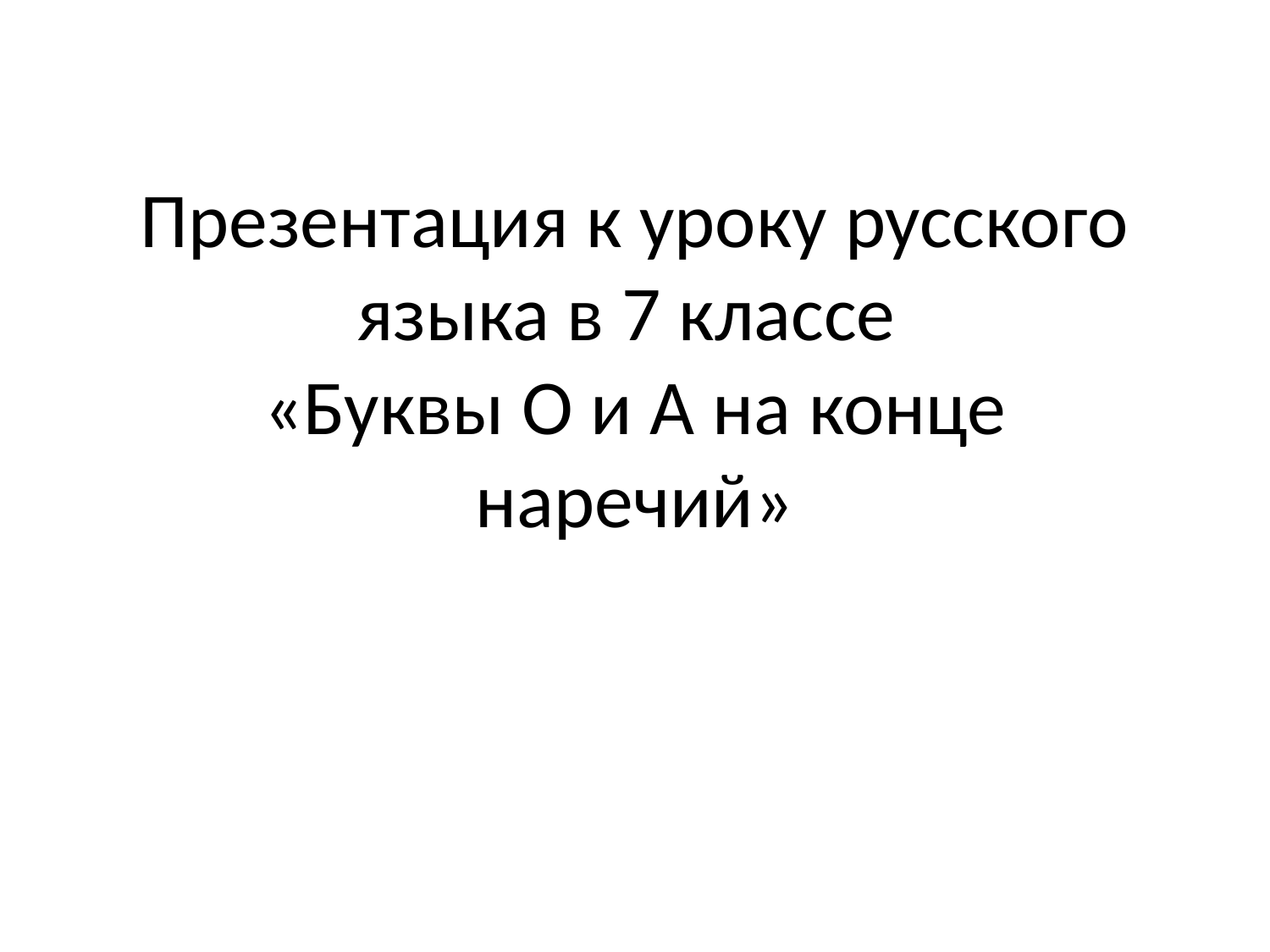

# Презентация к уроку русского языка в 7 классе «Буквы О и А на конце наречий»